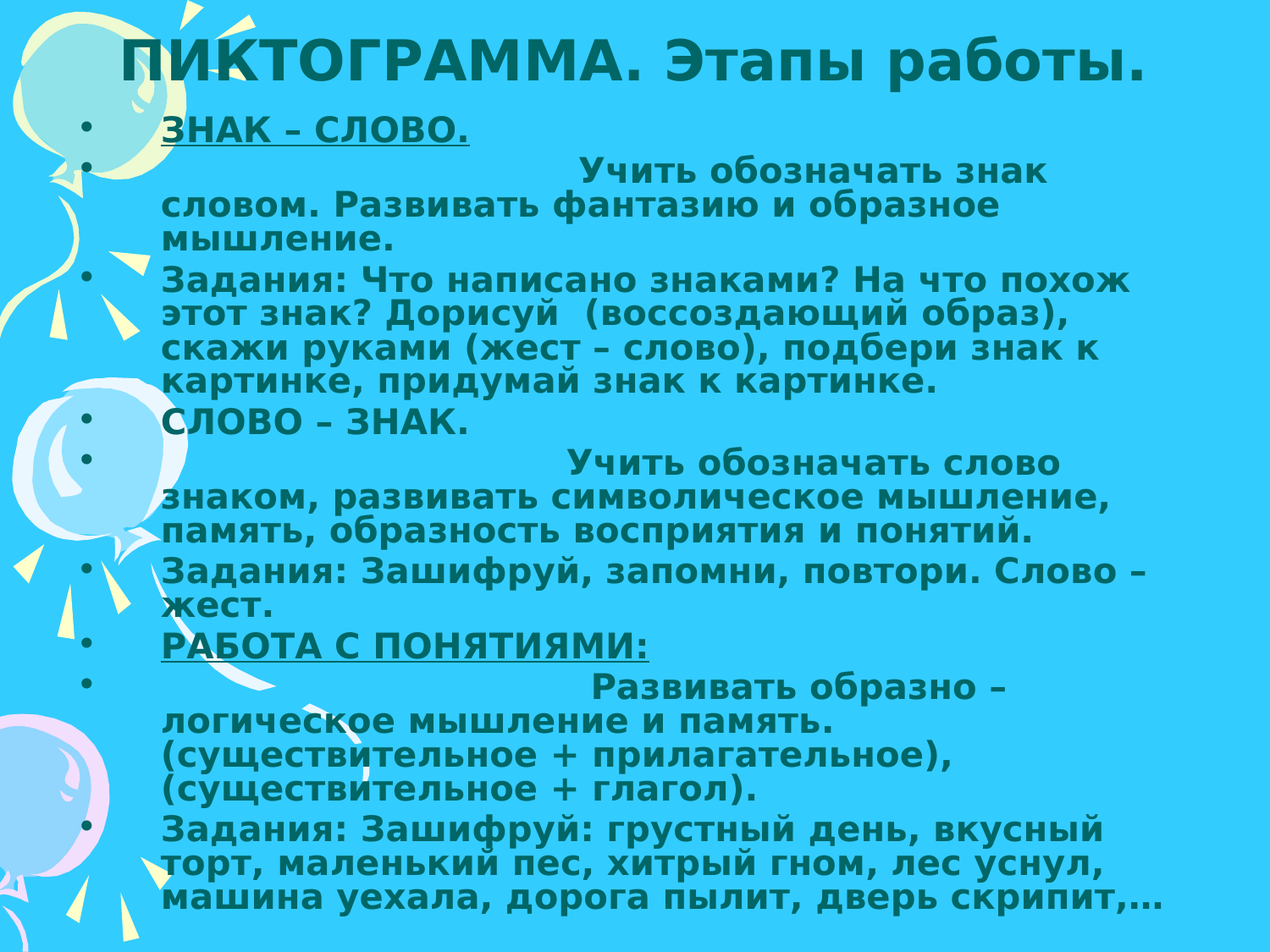

# ПИКТОГРАММА. Этапы работы.
ЗНАК – СЛОВО.
                                  Учить обозначать знак словом. Развивать фантазию и образное мышление.
Задания: Что написано знаками? На что похож этот знак? Дорисуй  (воссоздающий образ), скажи руками (жест – слово), подбери знак к картинке, придумай знак к картинке.
СЛОВО – ЗНАК.
                                 Учить обозначать слово знаком, развивать символическое мышление, память, образность восприятия и понятий.
Задания: Зашифруй, запомни, повтори. Слово – жест.
РАБОТА С ПОНЯТИЯМИ:
                                   Развивать образно – логическое мышление и память. (существительное + прилагательное), (существительное + глагол).
Задания: Зашифруй: грустный день, вкусный торт, маленький пес, хитрый гном, лес уснул, машина уехала, дорога пылит, дверь скрипит,…